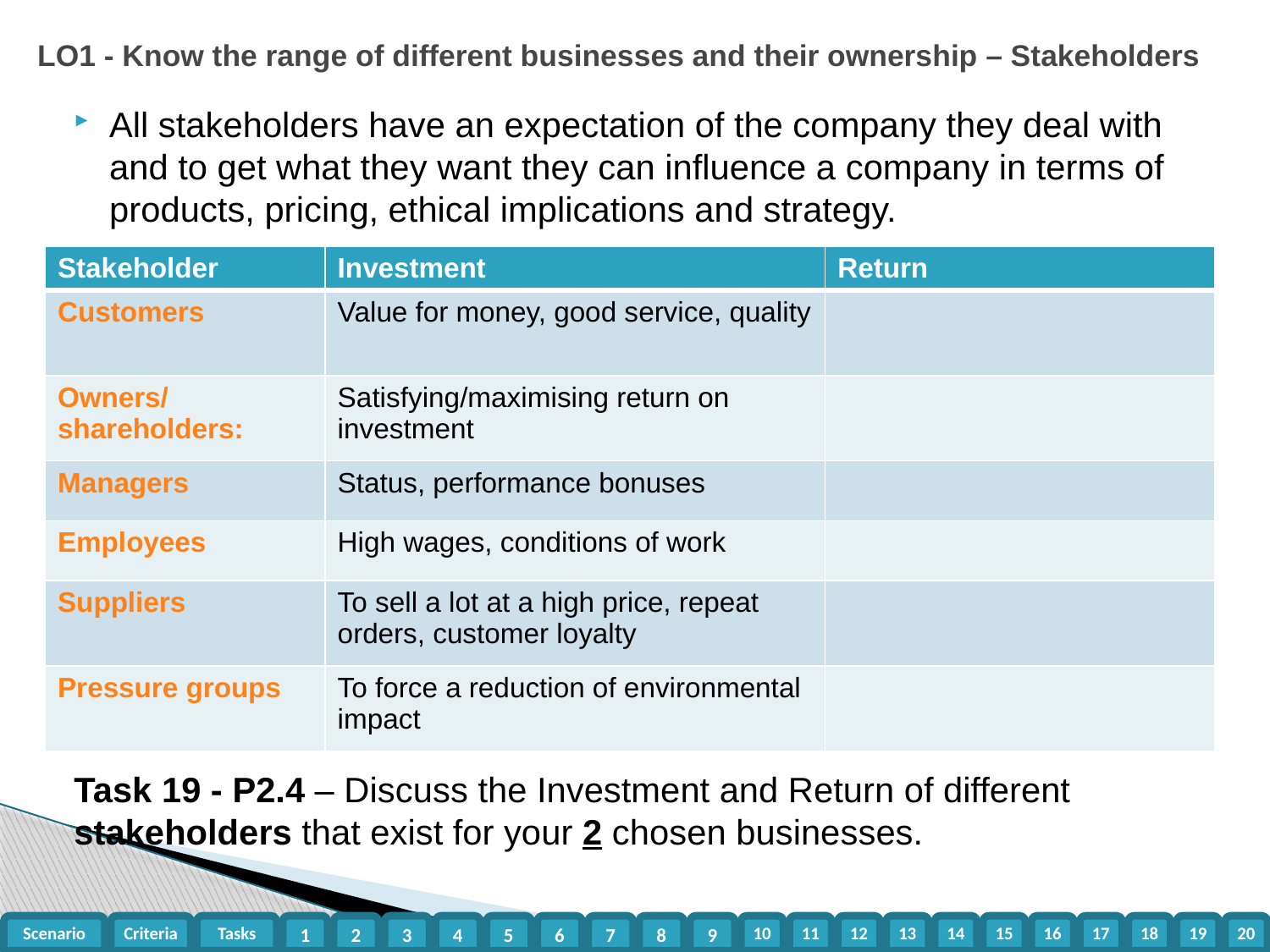

LO1 - Know the range of different businesses and their ownership – Stakeholders
All stakeholders have an expectation of the company they deal with and to get what they want they can influence a company in terms of products, pricing, ethical implications and strategy.

Task 19 - P2.4 – Discuss the Investment and Return of different stakeholders that exist for your 2 chosen businesses.

| Stakeholder | Investment | Return |
| --- | --- | --- |
| Customers | Value for money, good service, quality |  |
| Owners/shareholders: | Satisfying/maximising return on investment |  |
| Managers | Status, performance bonuses |  |
| Employees | High wages, conditions of work |  |
| Suppliers | To sell a lot at a high price, repeat orders, customer loyalty |  |
| Pressure groups | To force a reduction of environmental impact |  |